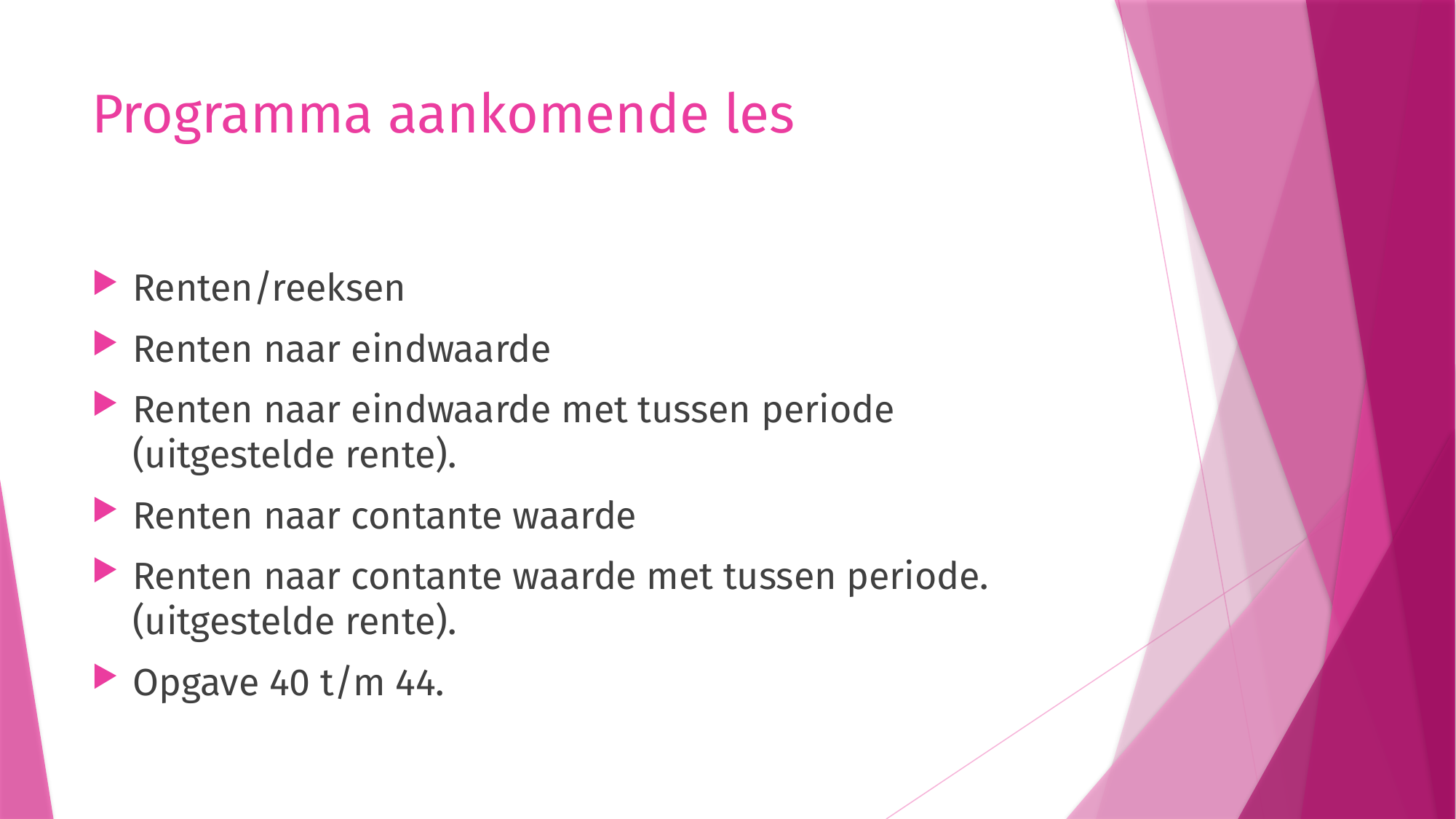

# Programma aankomende les
Renten/reeksen
Renten naar eindwaarde
Renten naar eindwaarde met tussen periode (uitgestelde rente).
Renten naar contante waarde
Renten naar contante waarde met tussen periode. (uitgestelde rente).
Opgave 40 t/m 44.